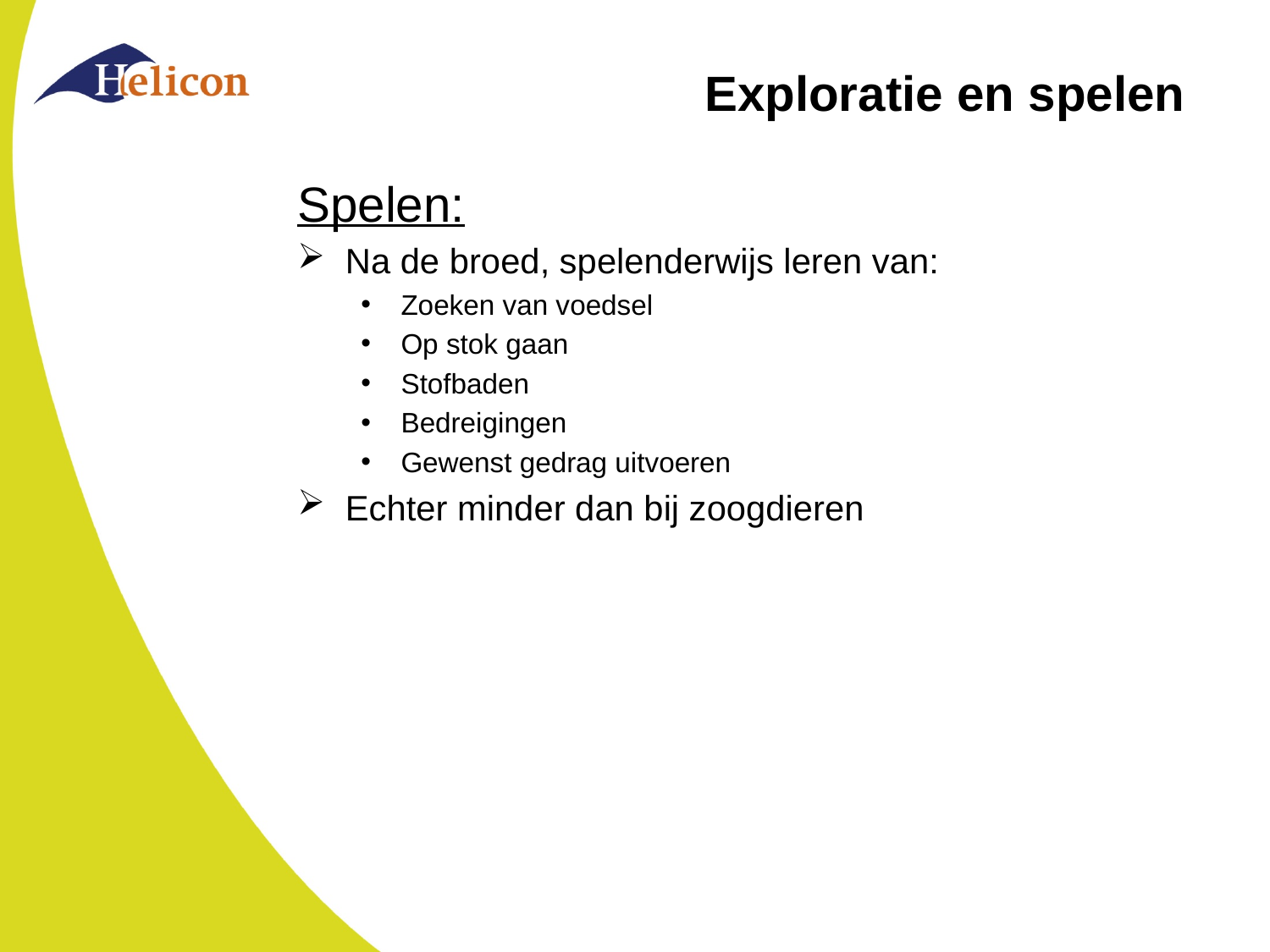

# Exploratie en spelen
Spelen:
Na de broed, spelenderwijs leren van:
Zoeken van voedsel
Op stok gaan
Stofbaden
Bedreigingen
Gewenst gedrag uitvoeren
Echter minder dan bij zoogdieren